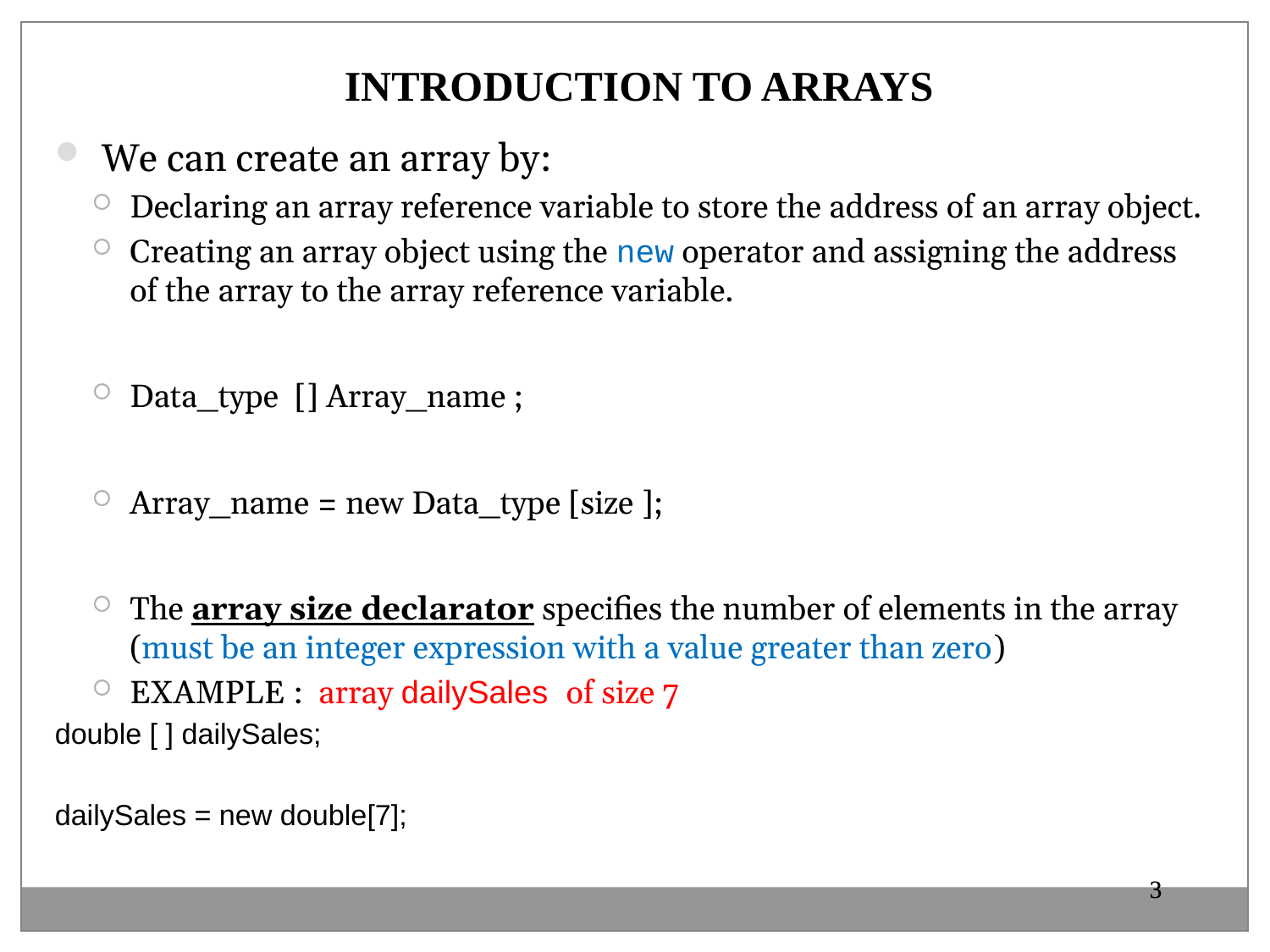

INTRODUCTION TO ARRAYS
We can create an array by:
Declaring an array reference variable to store the address of an array object.
Creating an array object using the new operator and assigning the address of the array to the array reference variable.

Data_type  [] Array_name ;

Array_name = new Data_type [size ];

The array size declarator specifies the number of elements in the array (must be an integer expression with a value greater than zero)
EXAMPLE :  array dailySales  of size 7
double [ ] dailySales;

dailySales = new double[7];
3
3